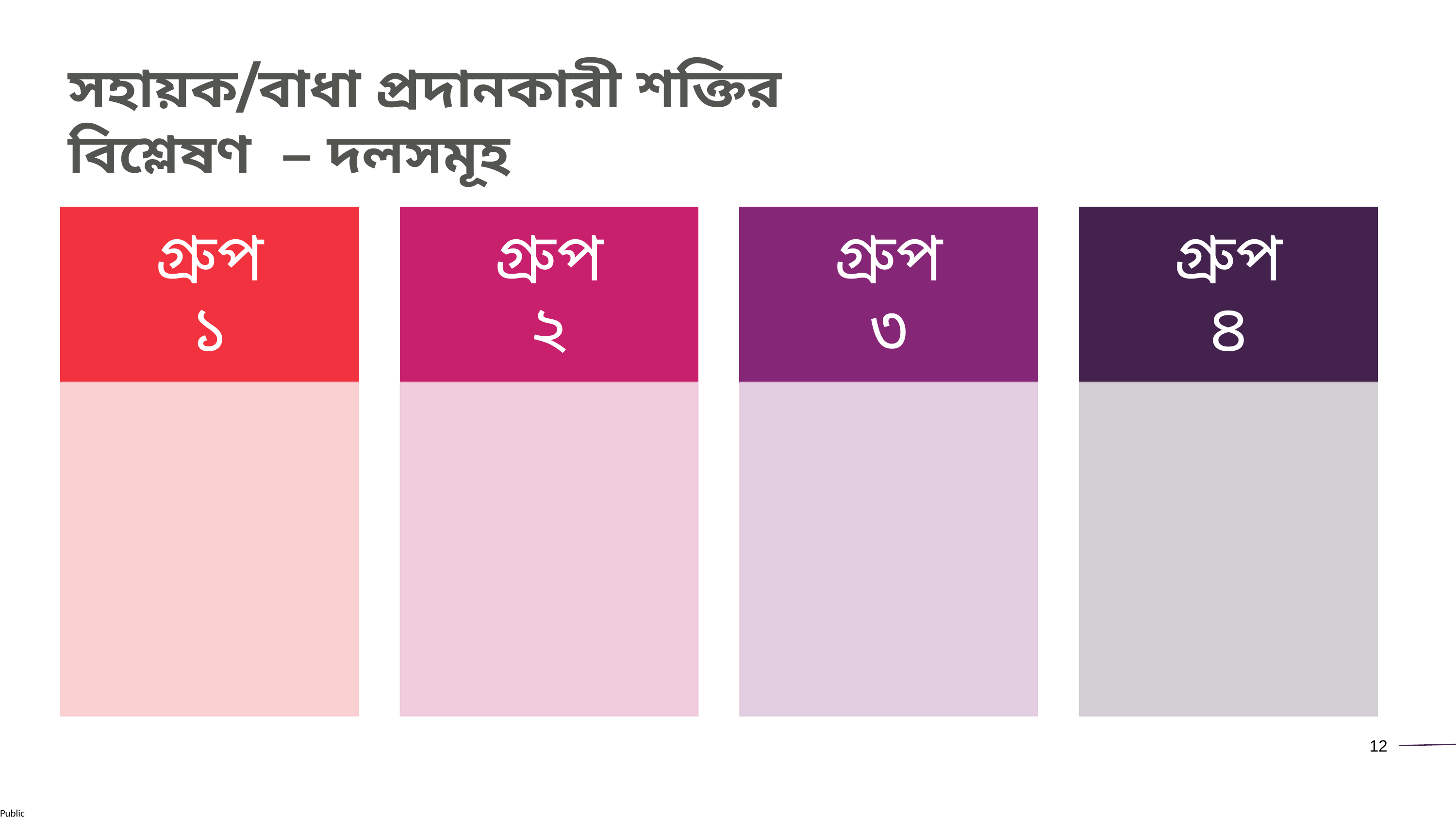

সহায়ক/বাধা প্রদানকারী শক্তির বিশ্লেষণ  – দলসমূহ

গ্রুপ
১

গ্রুপ
২

গ্রুপ
৩

গ্রুপ
৪